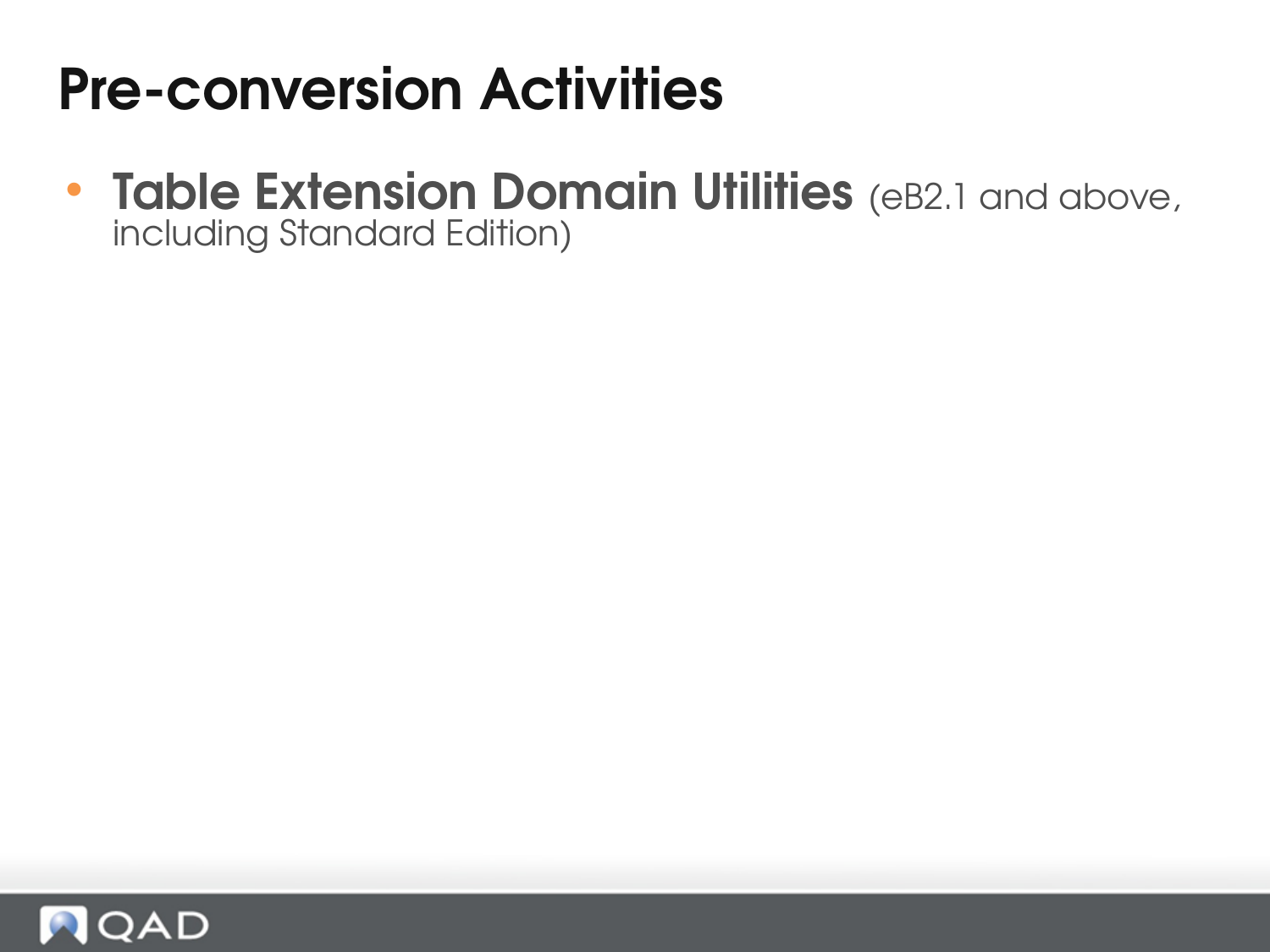

Pre-conversion Activities
Table Extension Domain Utilities (eB2.1 and above, including Standard Edition)